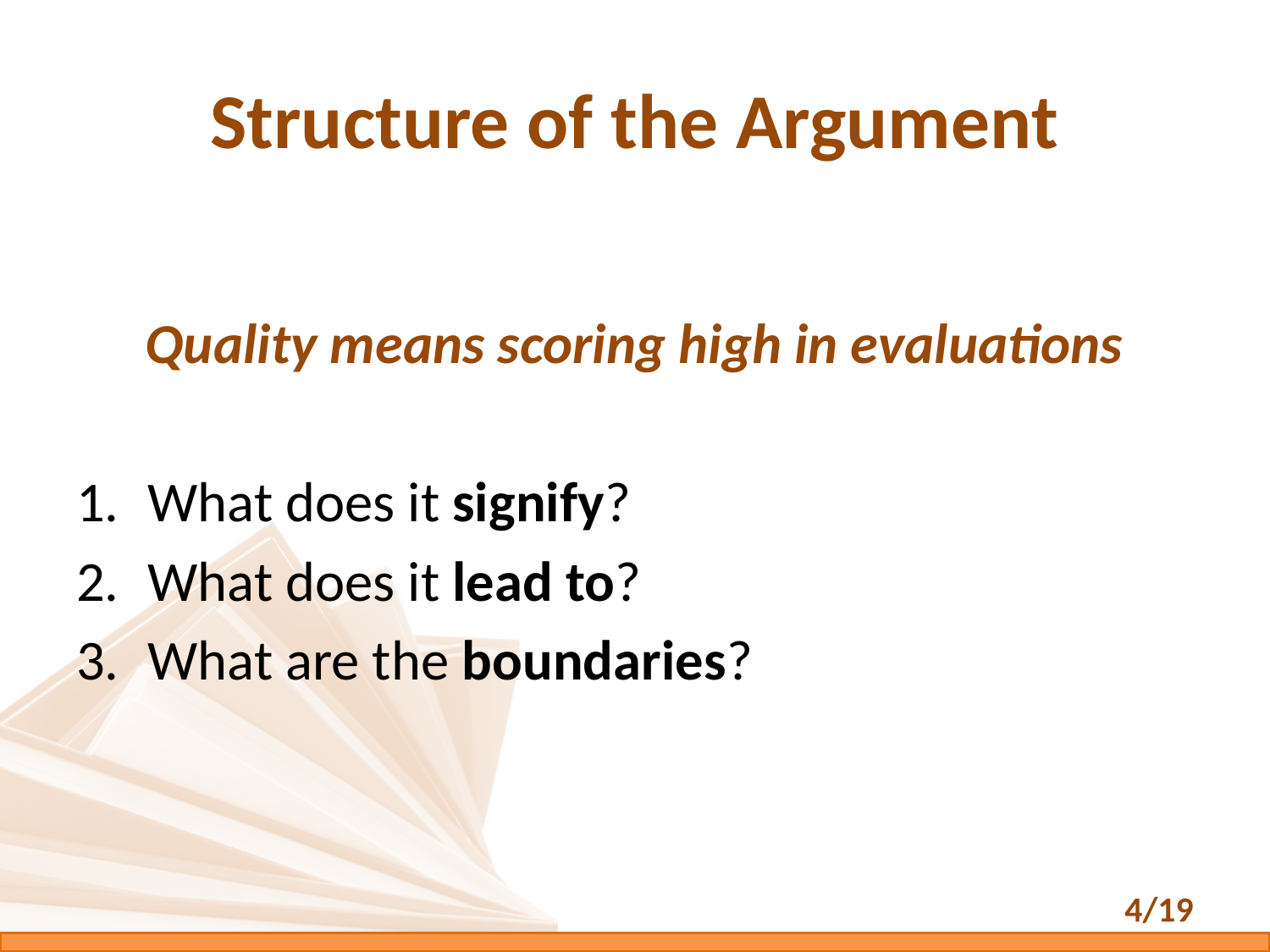

# Structure of the Argument

Quality means scoring high in evaluations

What does it signify?
What does it lead to?
What are the boundaries?
4